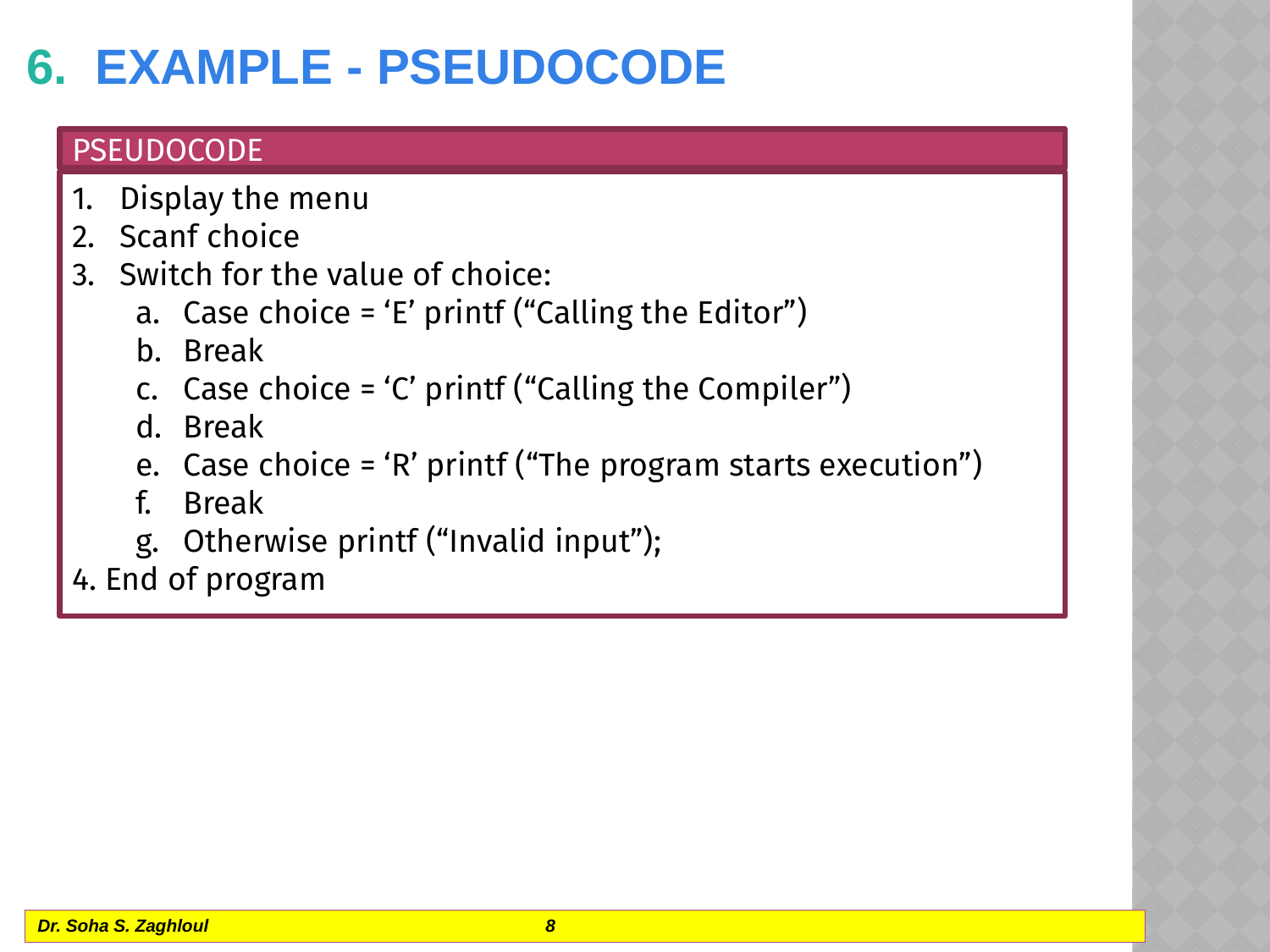

6.  example - PSEUDOCODE
PSEUDOCODE
Display the menu
Scanf choice
Switch for the value of choice:
Case choice = ‘E’ printf (“Calling the Editor”)
Break
Case choice = ‘C’ printf (“Calling the Compiler”)
Break
Case choice = ‘R’ printf (“The program starts execution”)
Break
Otherwise printf (“Invalid input”);
4. End of program

Dr. Soha S. Zaghloul			8